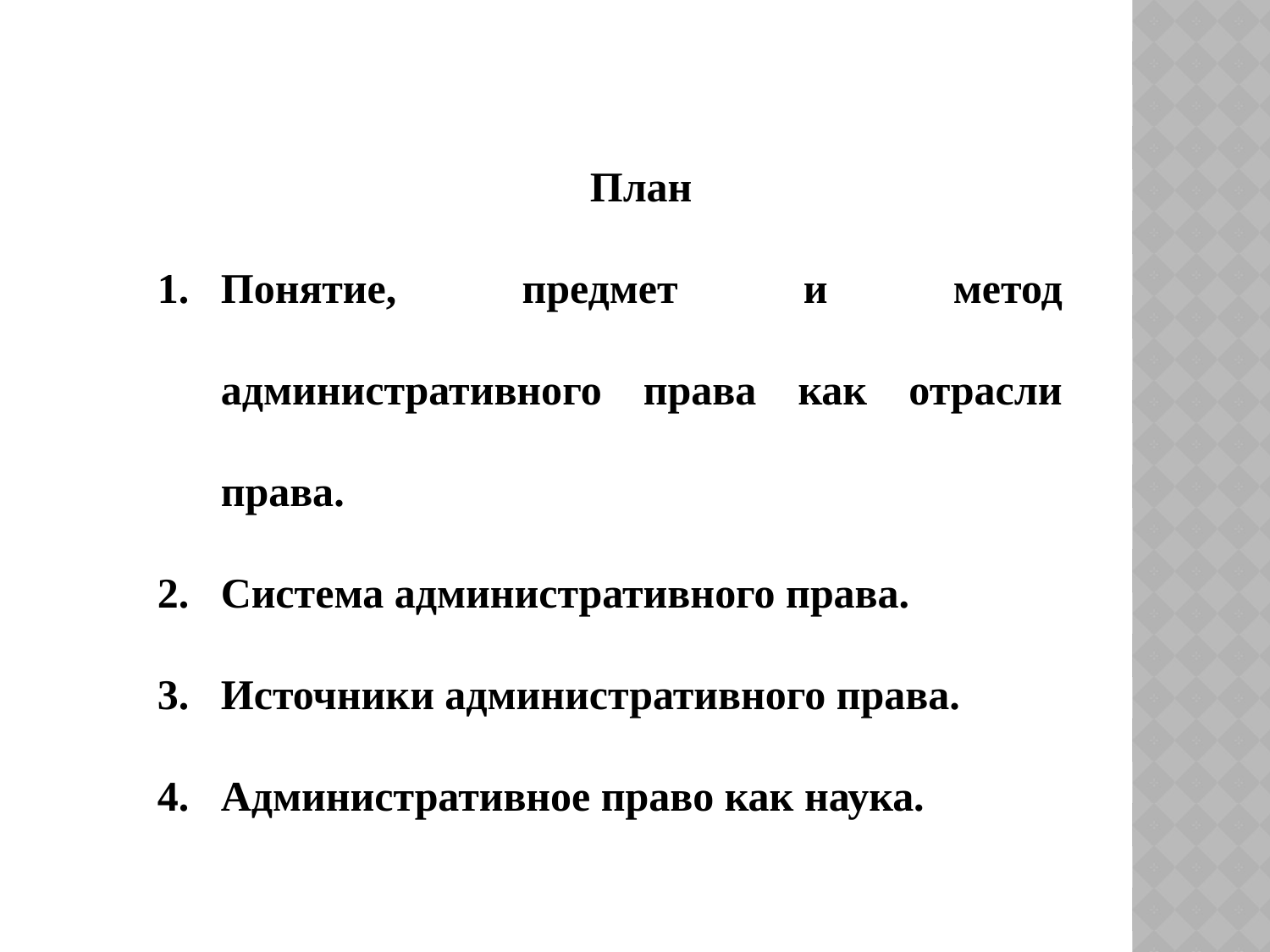

План
Понятие, предмет и метод административного права как отрасли права.
Система административного права.
Источники административного права.
Административное право как наука.